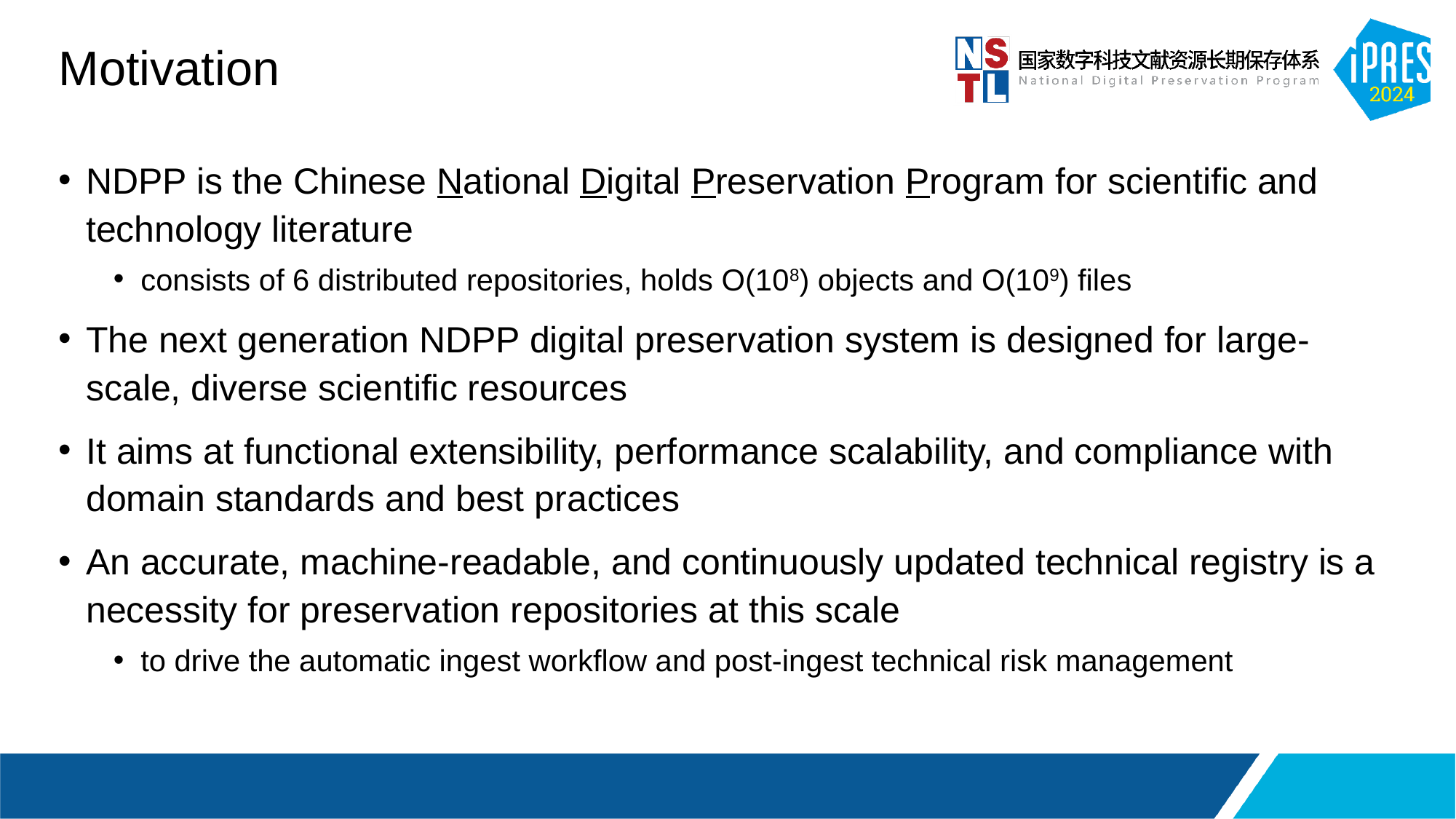

# Motivation
NDPP is the Chinese National Digital Preservation Program for scientific and technology literature
consists of 6 distributed repositories, holds O(108) objects and O(109) files
The next generation NDPP digital preservation system is designed for large-scale, diverse scientific resources
It aims at functional extensibility, performance scalability, and compliance with domain standards and best practices
An accurate, machine-readable, and continuously updated technical registry is a necessity for preservation repositories at this scale
to drive the automatic ingest workflow and post-ingest technical risk management